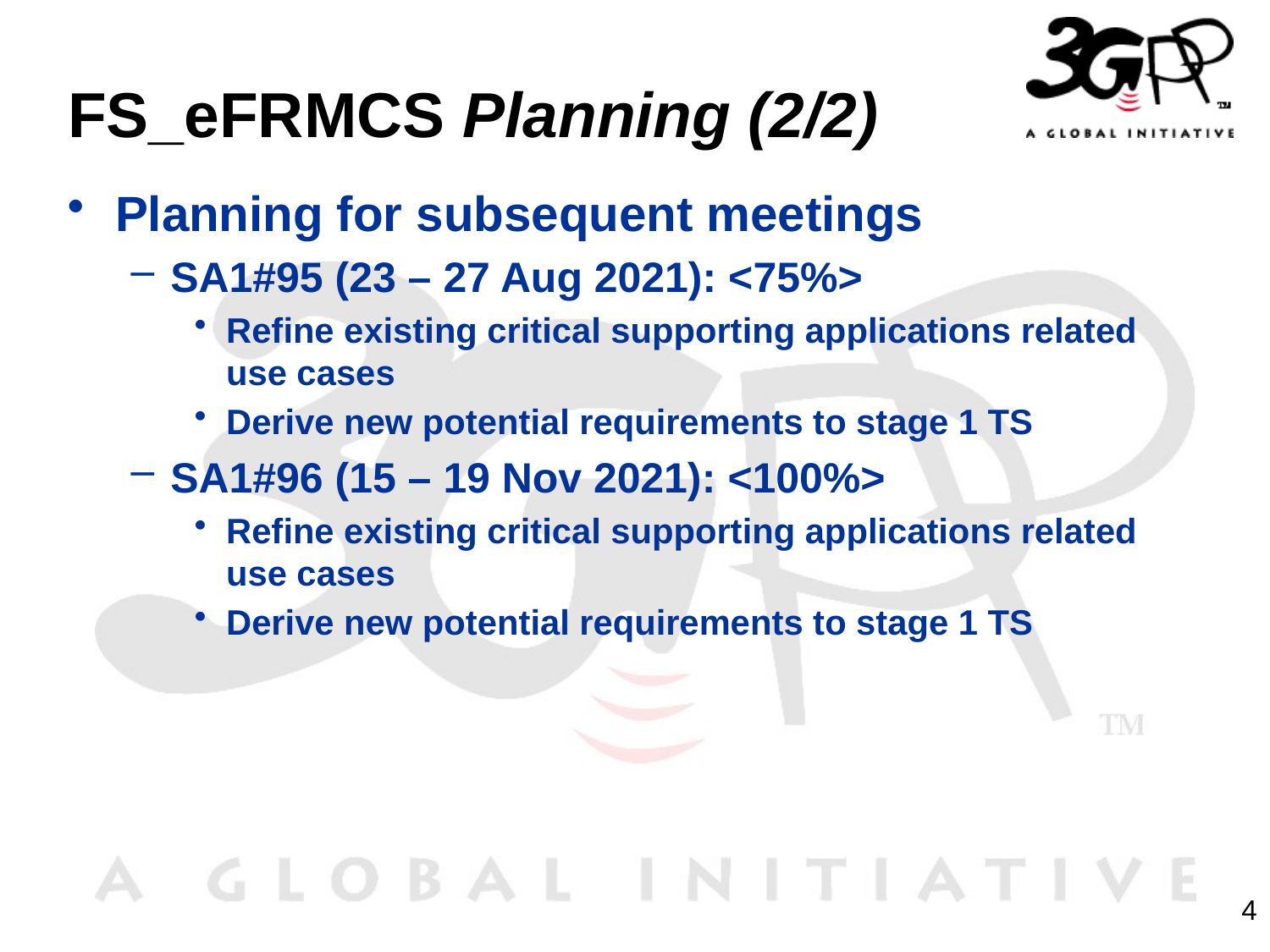

# FS_eFRMCS Planning (2/2)
Planning for subsequent meetings
SA1#95 (23 – 27 Aug 2021): <75%>
Refine existing critical supporting applications related use cases
Derive new potential requirements to stage 1 TS
SA1#96 (15 – 19 Nov 2021): <100%>
Refine existing critical supporting applications related use cases
Derive new potential requirements to stage 1 TS

4